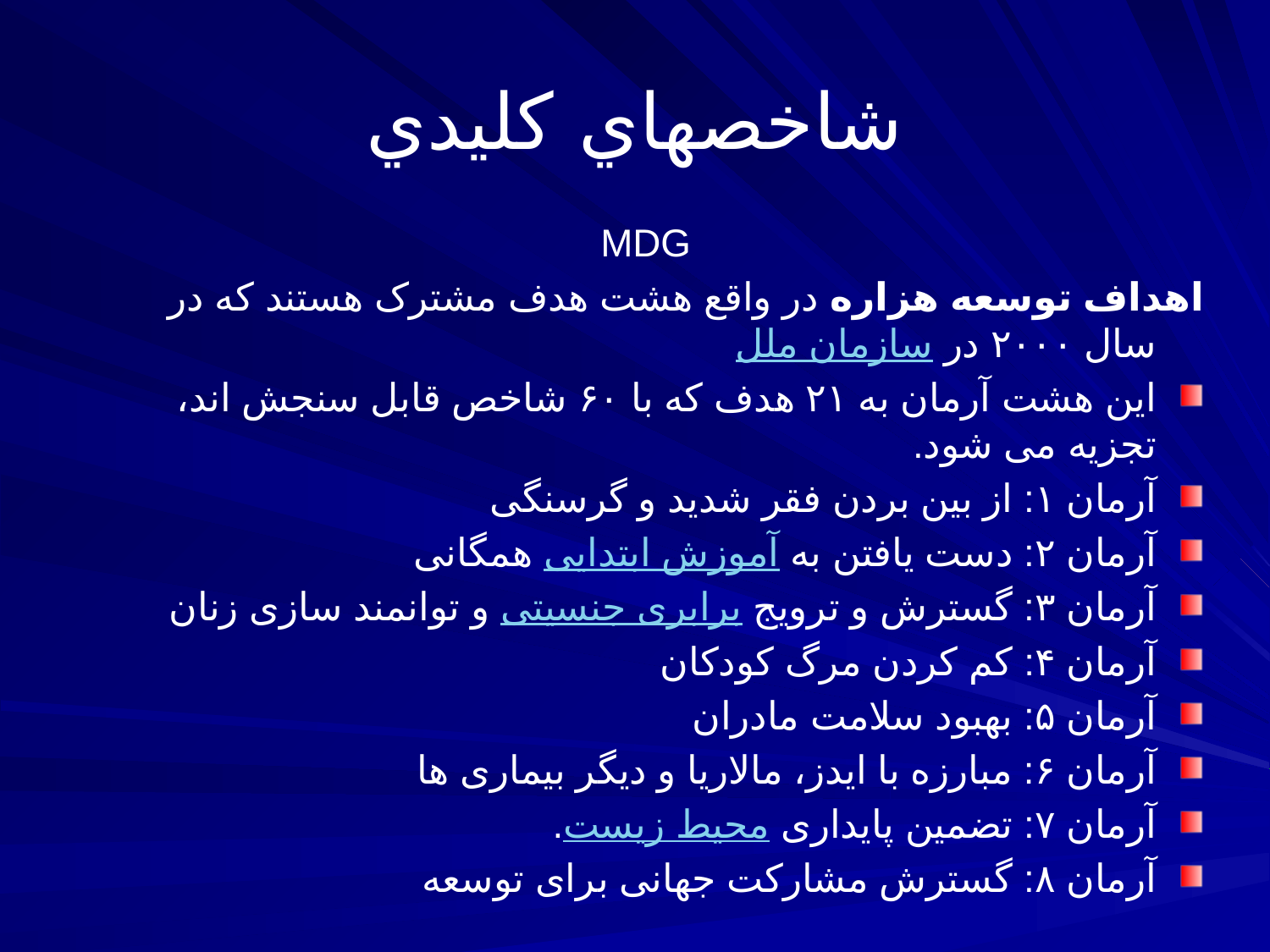

# شاخصهاي کليدي
MDG
اهداف توسعه هزاره در واقع هشت هدف مشترک هستند که در سال ۲۰۰۰ در سازمان ملل
این هشت آرمان به ۲۱ هدف که با ۶۰ شاخص قابل سنجش اند، تجزیه می شود.
آرمان ۱: از بین بردن فقر شدید و گرسنگی
آرمان ۲: دست یافتن به آموزش ابتدایی همگانی
آرمان ۳: گسترش و ترویج برابری جنسیتی و توانمند سازی زنان
آرمان ۴: کم کردن مرگ کودکان
آرمان ۵: بهبود سلامت مادران
آرمان ۶: مبارزه با ایدز، مالاریا و دیگر بیماری ها
آرمان ۷: تضمین پایداری محیط زیست.
آرمان ۸: گسترش مشارکت جهانی برای توسعه